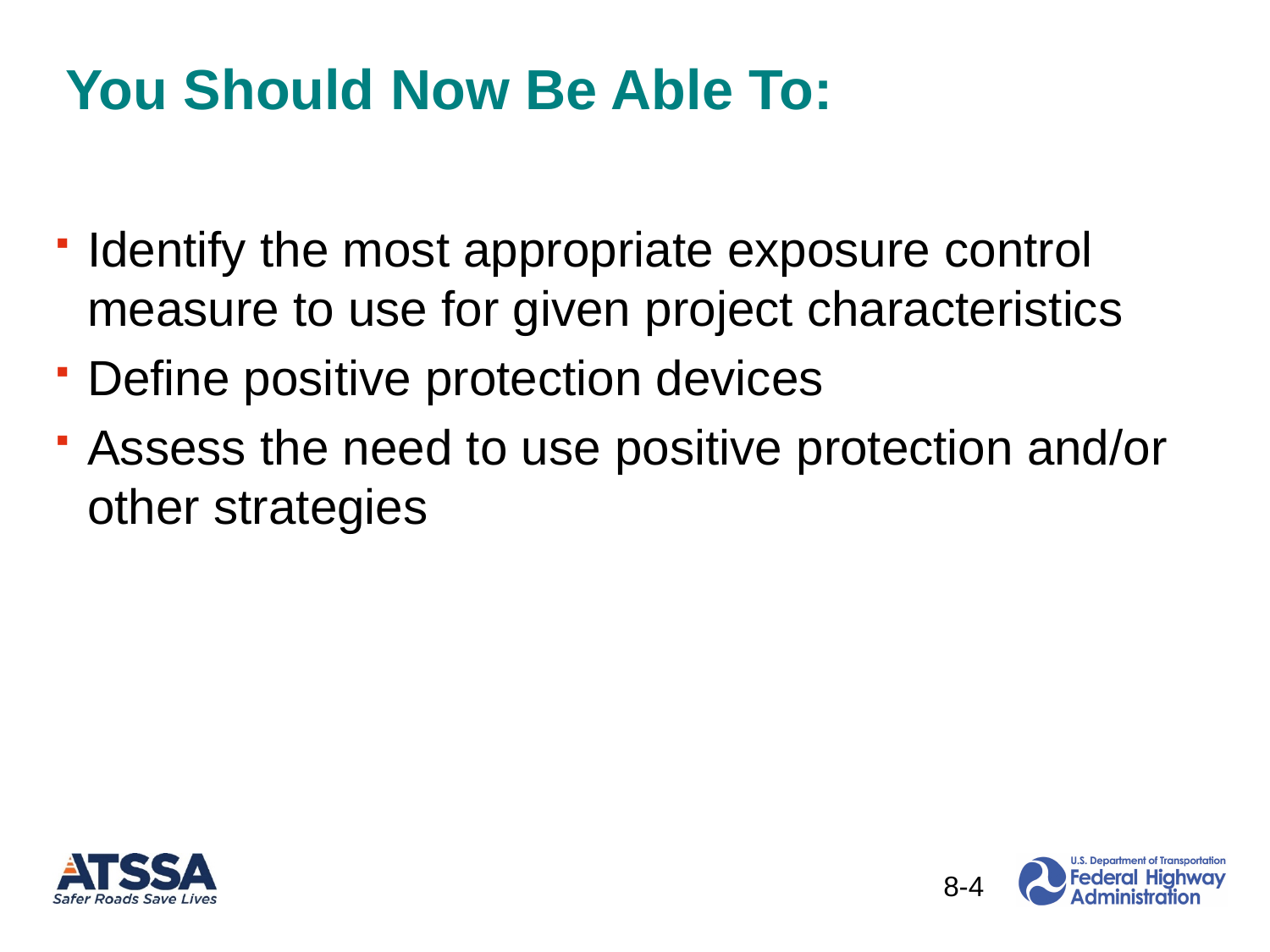

# You Should Now Be Able To:
Identify the most appropriate exposure control measure to use for given project characteristics
Define positive protection devices
Assess the need to use positive protection and/or other strategies